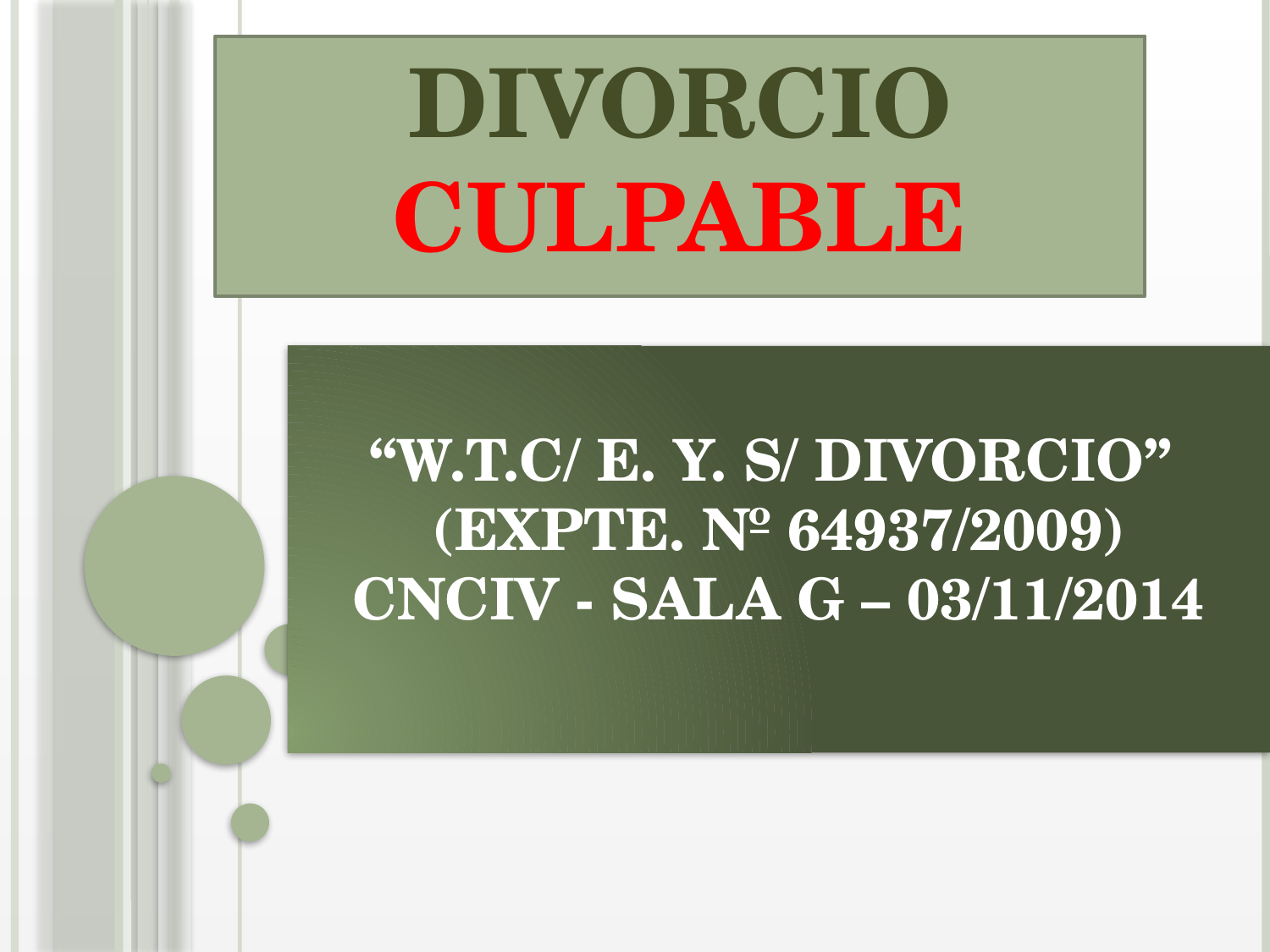

DIVORCIO CULPABLE
# “W.T.C/ E. Y. s/ Divorcio” (Expte. Nº 64937/2009) CNCIV - SALA G – 03/11/2014